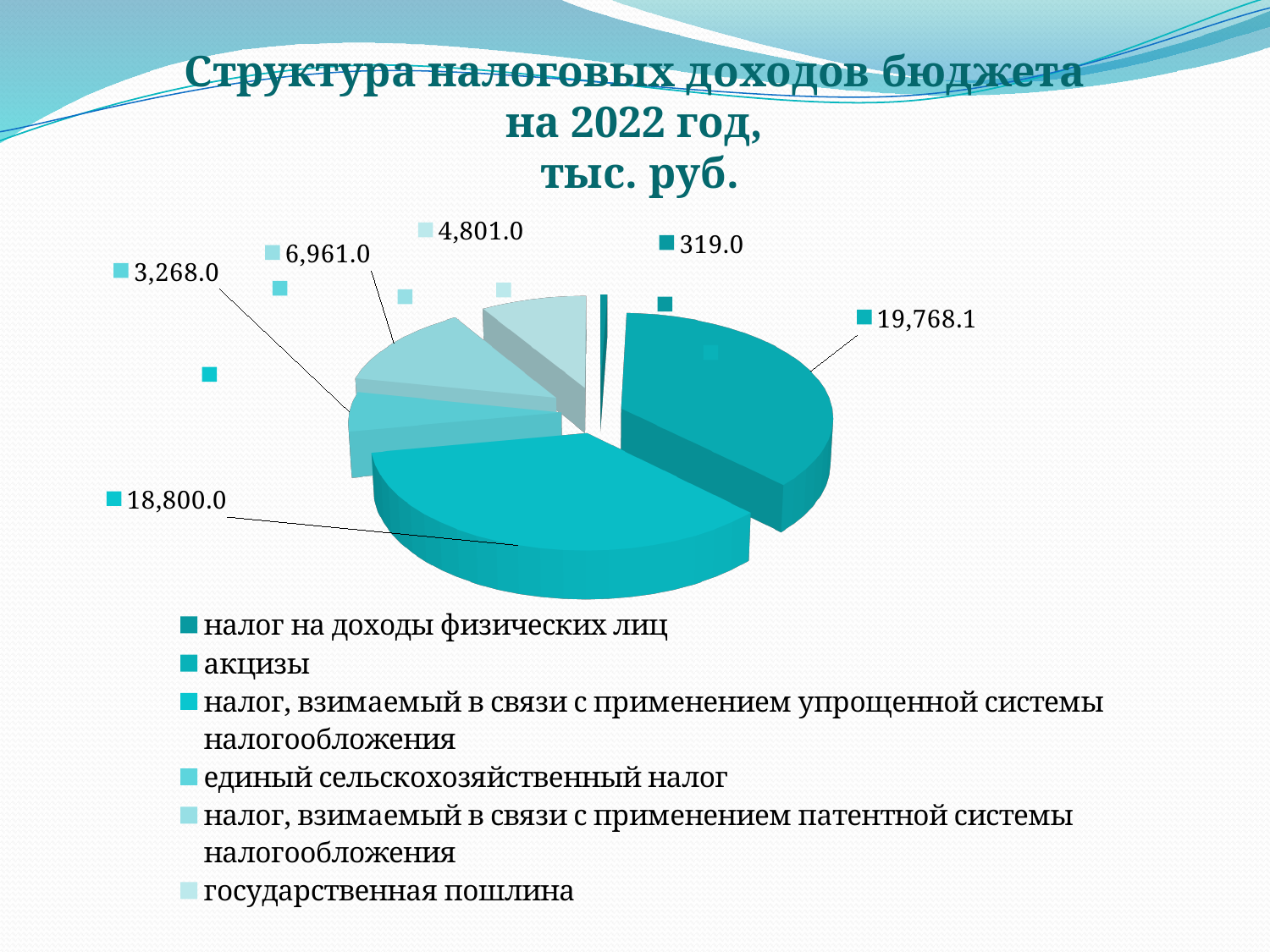

Структура налоговых доходов бюджета
на 2022 год,
тыс. руб.

[unsupported chart]

### Chart

| Category |
|---|